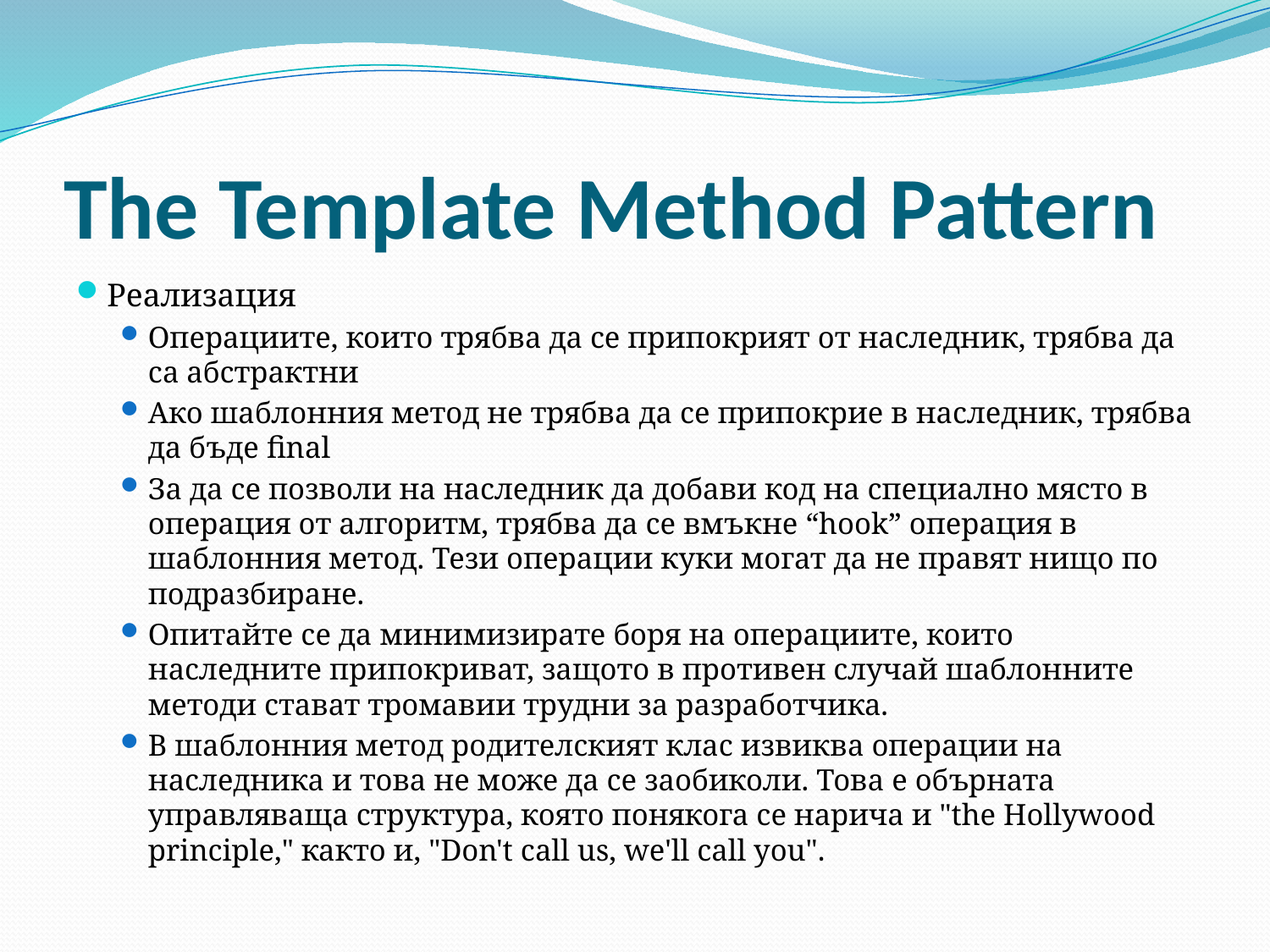

# The Template Method Pattern
Реализация
Операциите, които трябва да се припокрият от наследник, трябва да са абстрактни
Ако шаблонния метод не трябва да се припокрие в наследник, трябва да бъде final
За да се позволи на наследник да добави код на специално място в операция от алгоритм, трябва да се вмъкне “hook” операция в шаблонния метод. Тези операции куки могат да не правят нищо по подразбиране.
Опитайте се да минимизирате боря на операциите, които наследните припокриват, защото в противен случай шаблонните методи стават тромавии трудни за разработчика.
В шаблонния метод родителският клас извиква операции на наследника и това не може да се заобиколи. Това е обърната управляваща структура, която понякога се нарича и "the Hollywood principle," както и, "Don't call us, we'll call you".